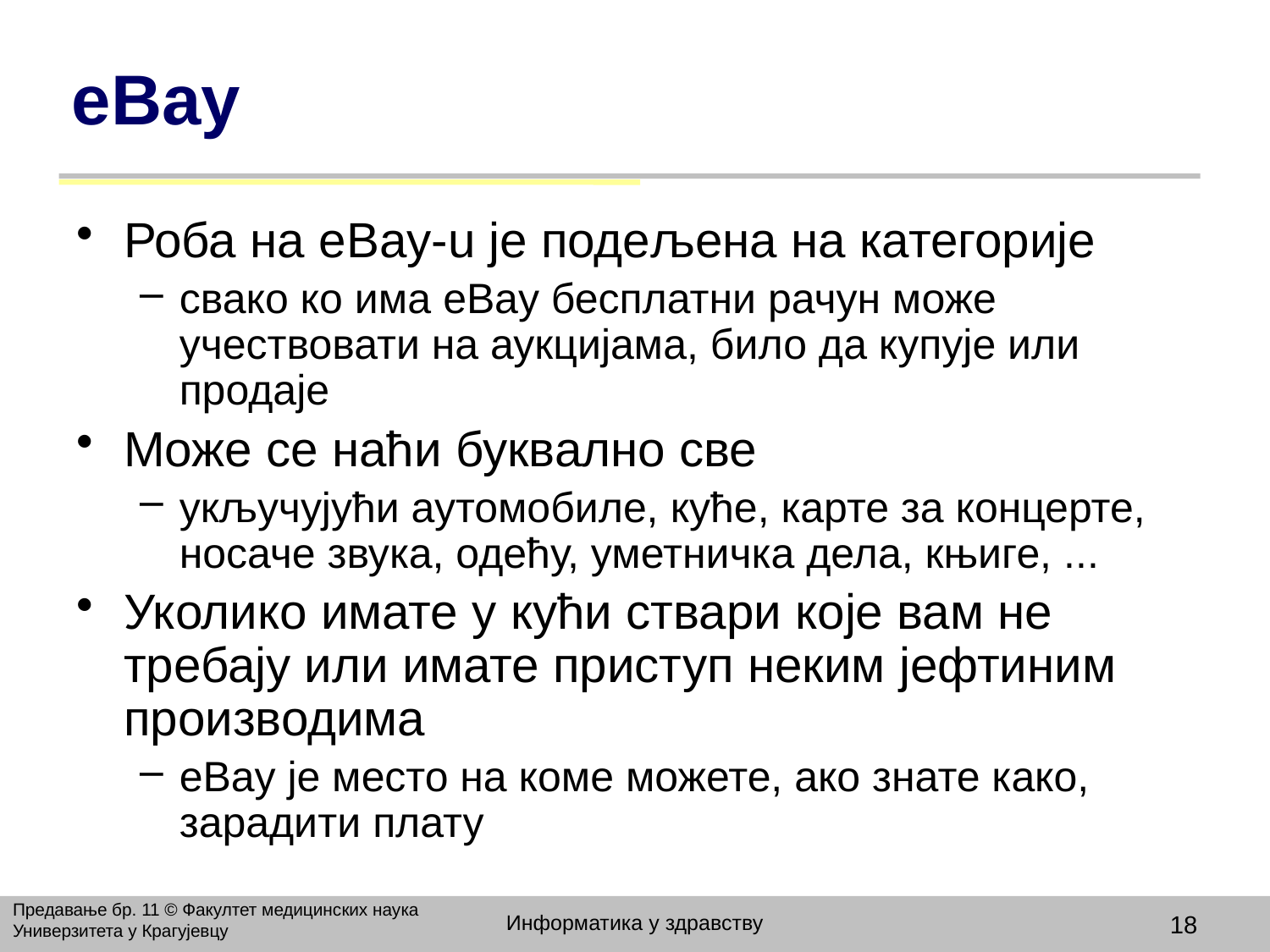

# eBay
Роба на eBay-u је подељена на категорије
свако ко има eBay бесплатни рачун може учествовати на аукцијама, било да купује или продаје
Може се наћи буквално све
укључујући аутомобиле, куће, карте за концерте, носаче звука, одећу, уметничка дела, књиге, ...
Уколико имате у кући ствари које вам не требају или имате приступ неким јефтиним производима
eBay је место на коме можете, ако знате како, зарадити плату
Предавање бр. 11 © Факултет медицинских наука Универзитета у Крагујевцу
Информатика у здравству
18